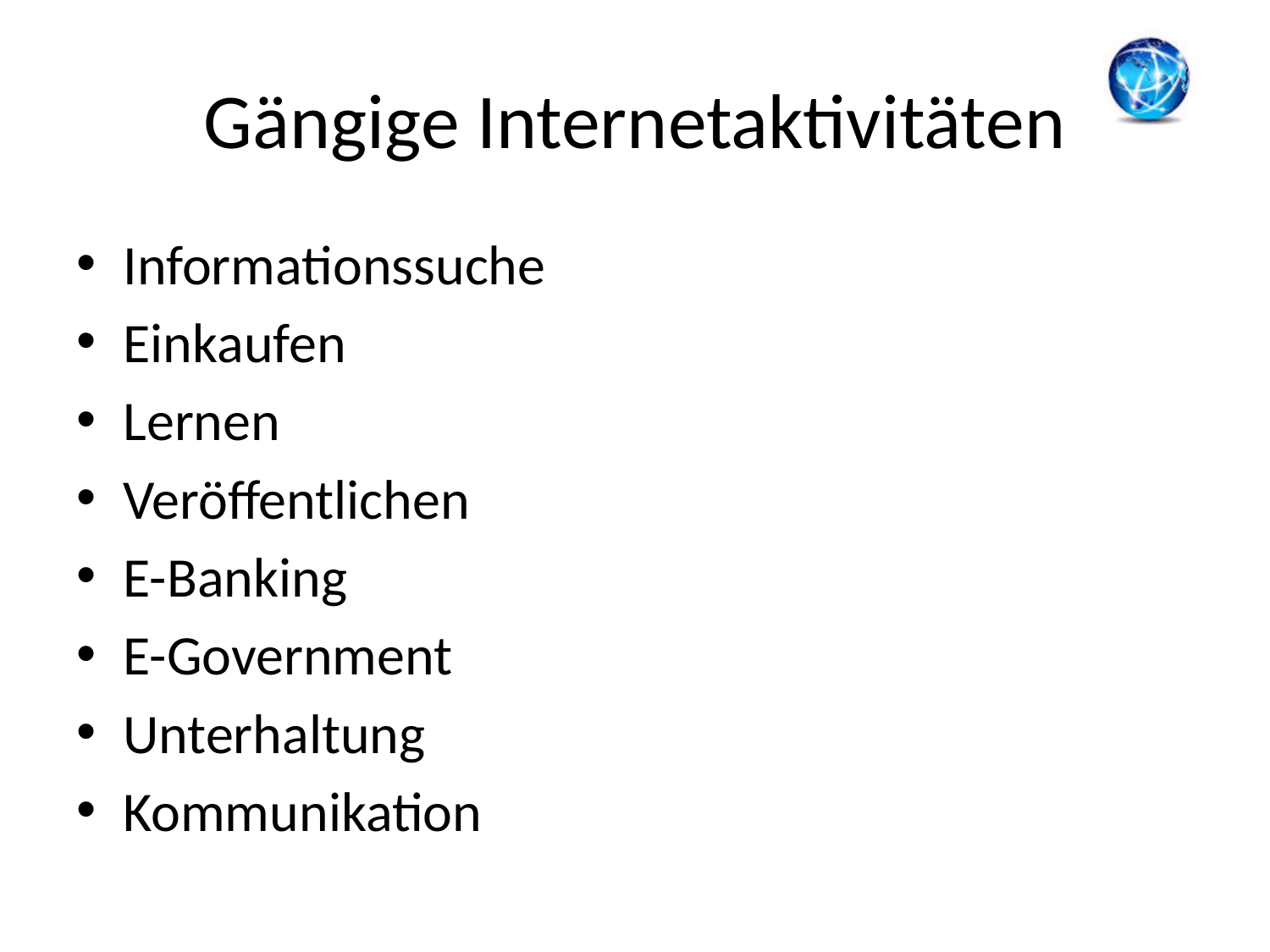

# Gängige Internetaktivitäten
Informationssuche
Einkaufen
Lernen
Veröffentlichen
E-Banking
E-Government
Unterhaltung
Kommunikation